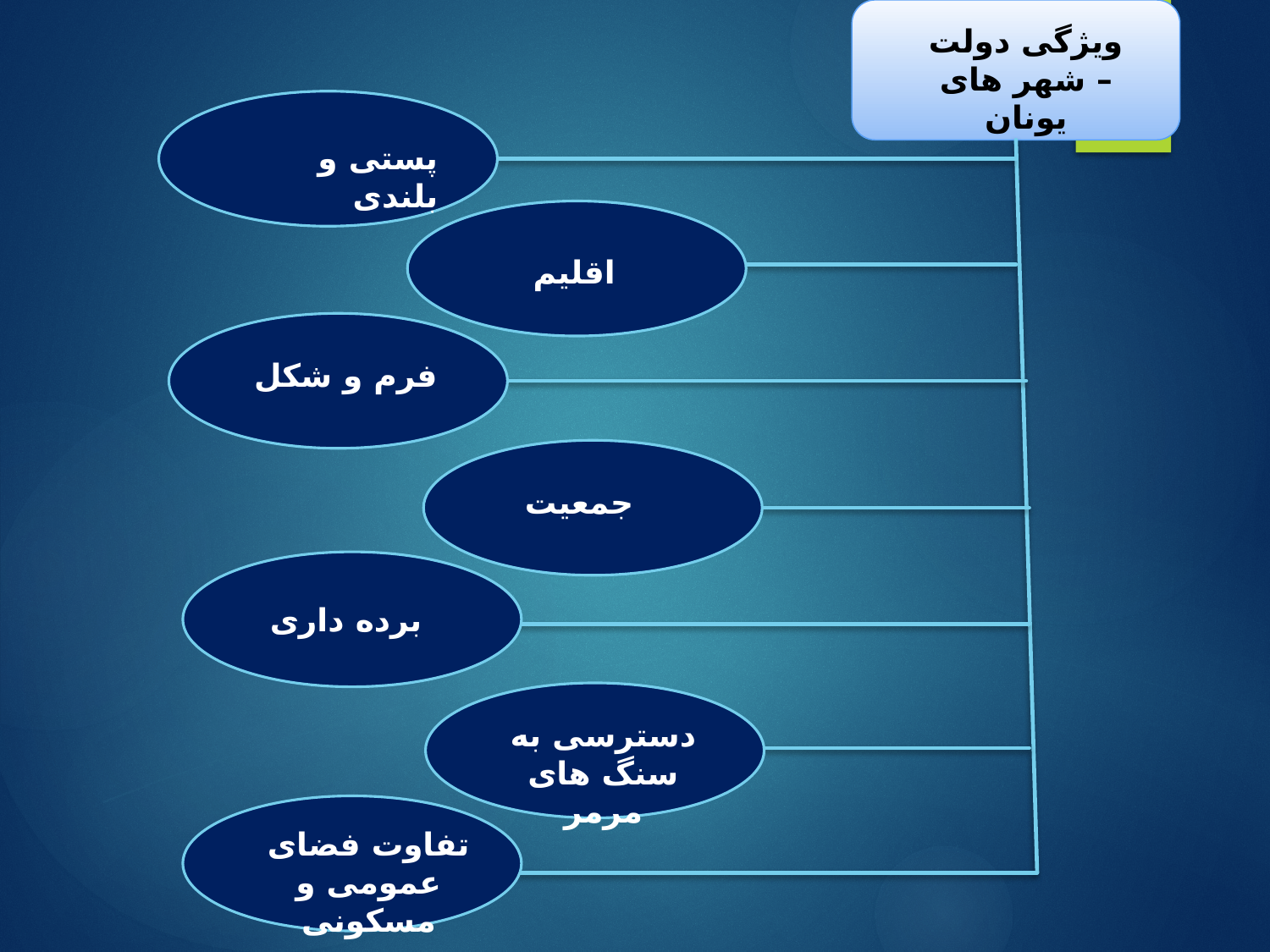

ویژگی دولت – شهر های یونان

پستی و بلندی

اقلیم

فرم و شکل

جمعیت

برده داری

دسترسی به سنگ های مرمر

تفاوت فضای عمومی و مسکونی